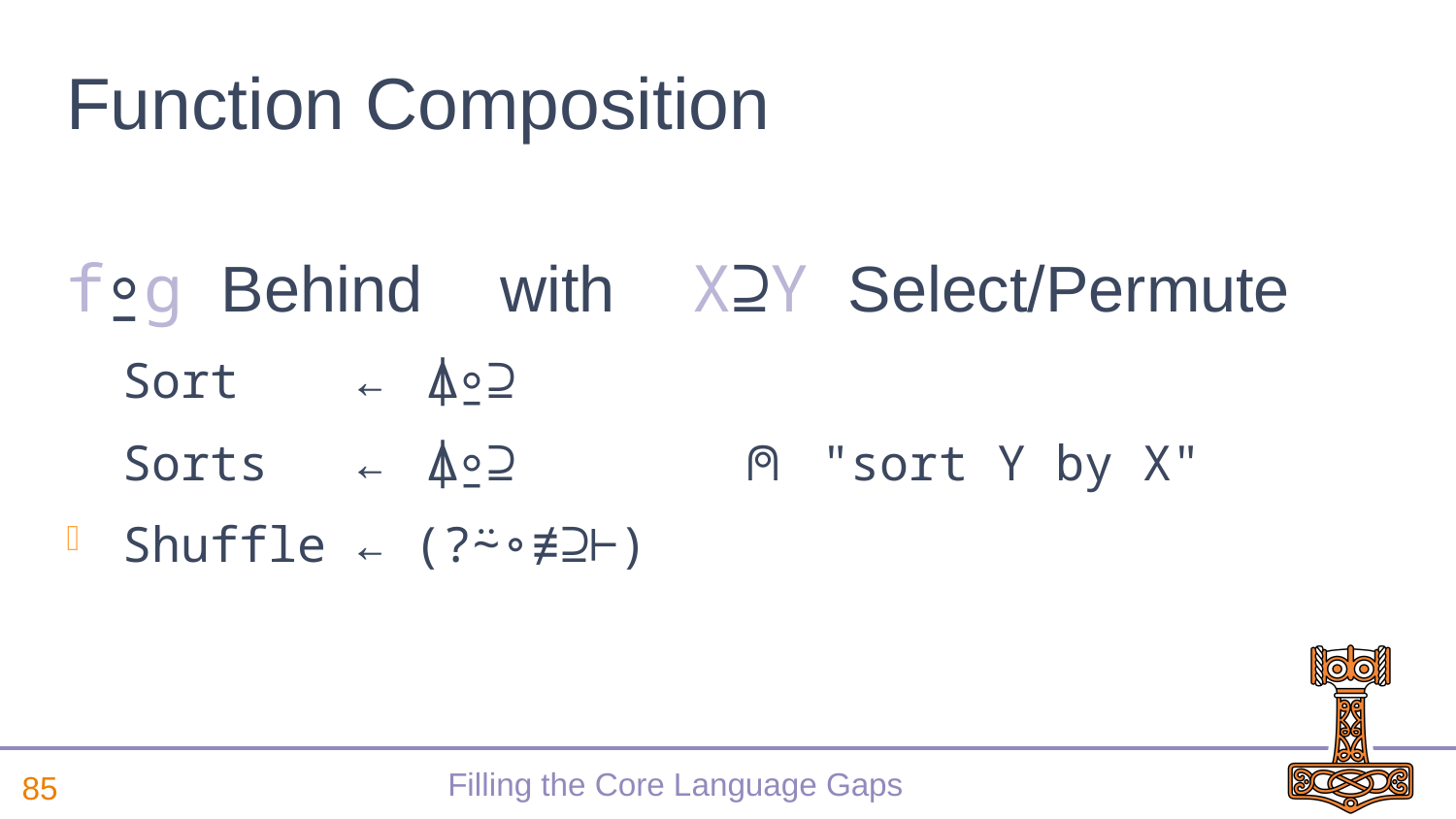

# Function Composition
f⍛g Behind  with  X⊇Y Select/Permute
Sort    ←  ⍋⍛⊇
Sorts   ←  ⍋⍛⊇        ⍝ "sort Y by X"
Shuffle ← (?⍨∘≢⊇⊢)